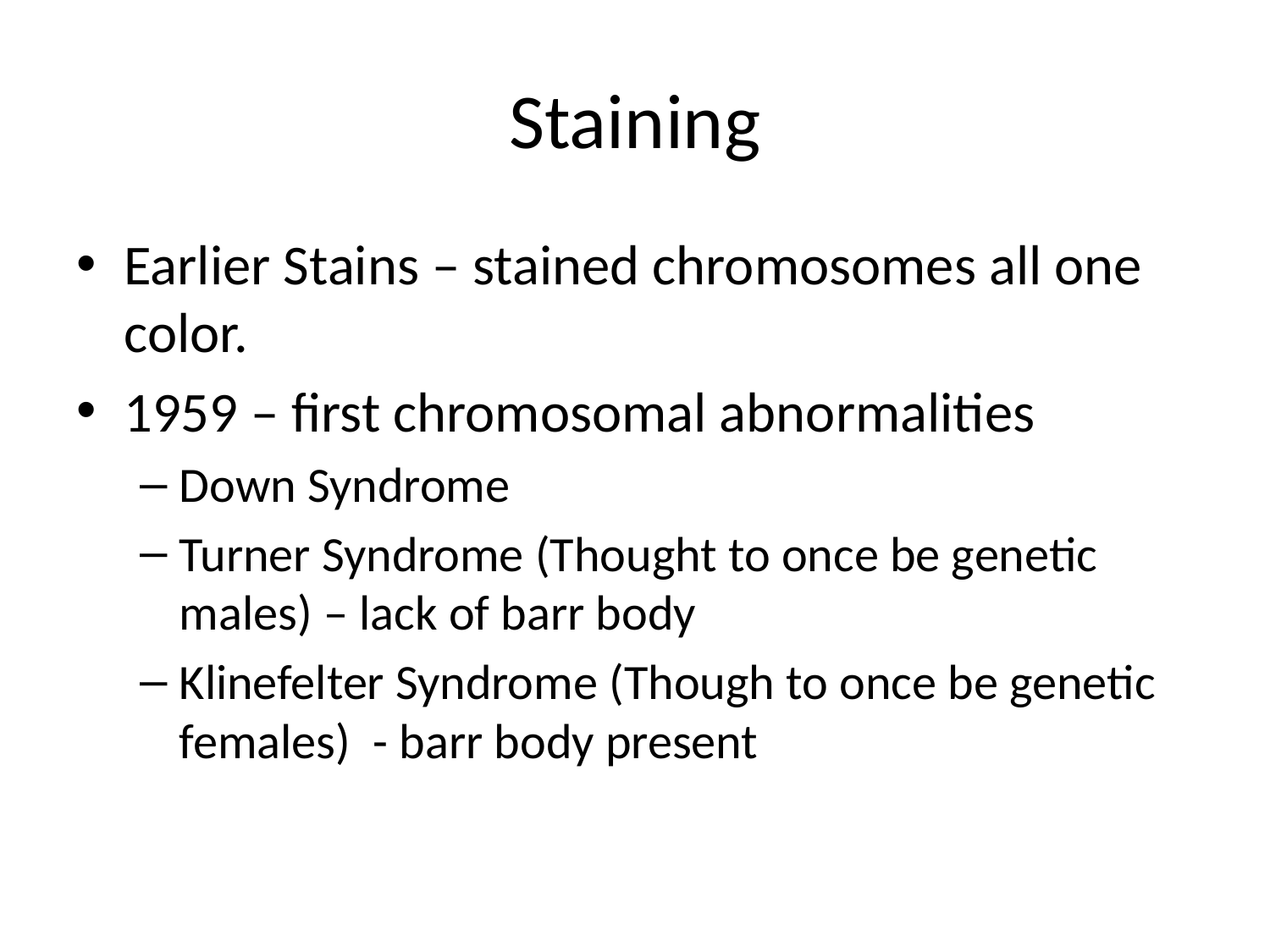

# Staining
Earlier Stains – stained chromosomes all one color.
1959 – first chromosomal abnormalities
Down Syndrome
Turner Syndrome (Thought to once be genetic males) – lack of barr body
Klinefelter Syndrome (Though to once be genetic females)  - barr body present